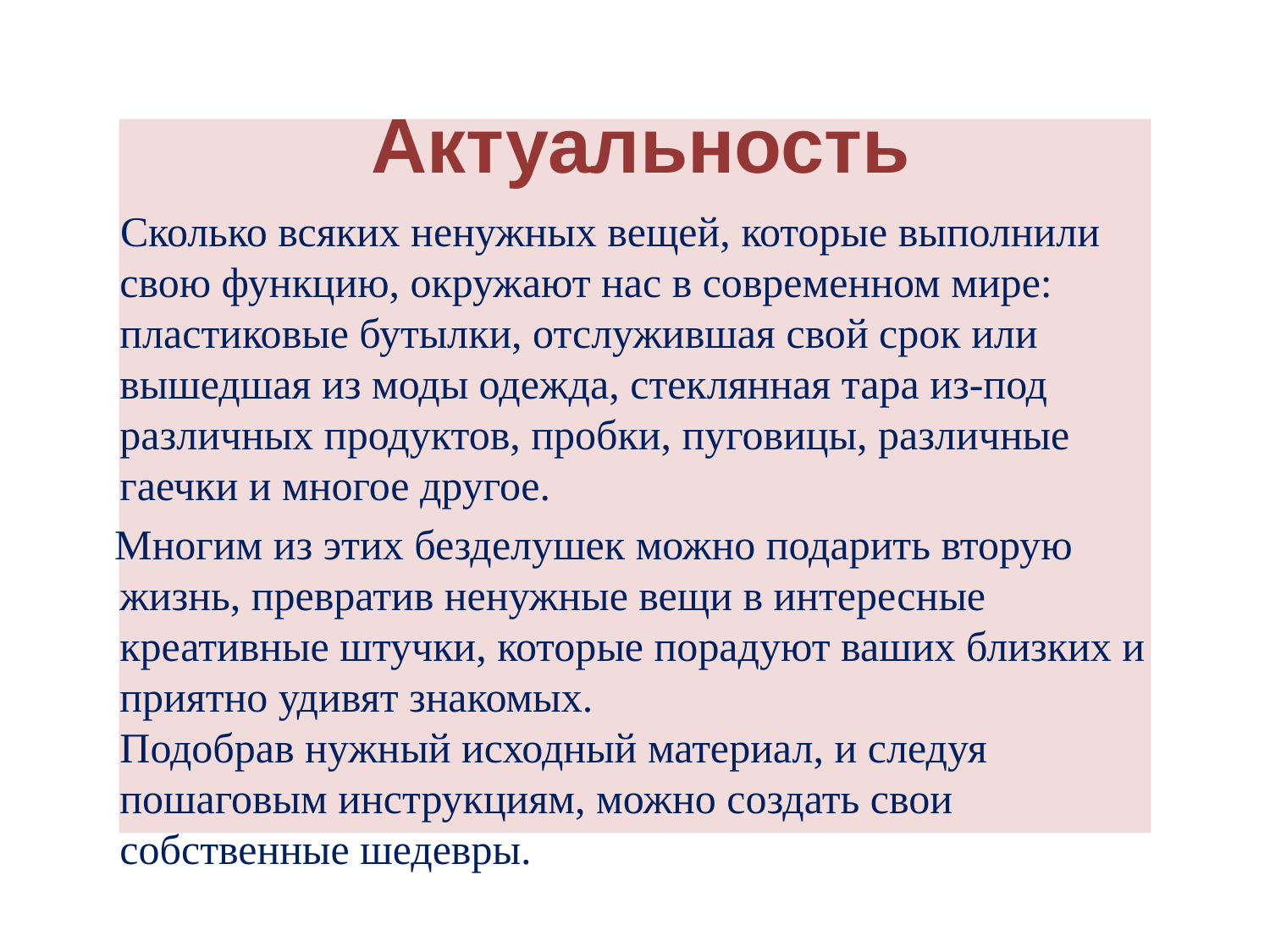

# Актуальность
      Сколько всяких ненужных вещей, которые выполнили свою функцию, окружают нас в современном мире: пластиковые бутылки, отслужившая свой срок или вышедшая из моды одежда, стеклянная тара из-под различных продуктов, пробки, пуговицы, различные гаечки и многое другое.
    Многим из этих безделушек можно подарить вторую жизнь, превратив ненужные вещи в интересные креативные штучки, которые порадуют ваших близких и приятно удивят знакомых.
Подобрав нужный исходный материал, и следуя пошаговым инструкциям, можно создать свои собственные шедевры.